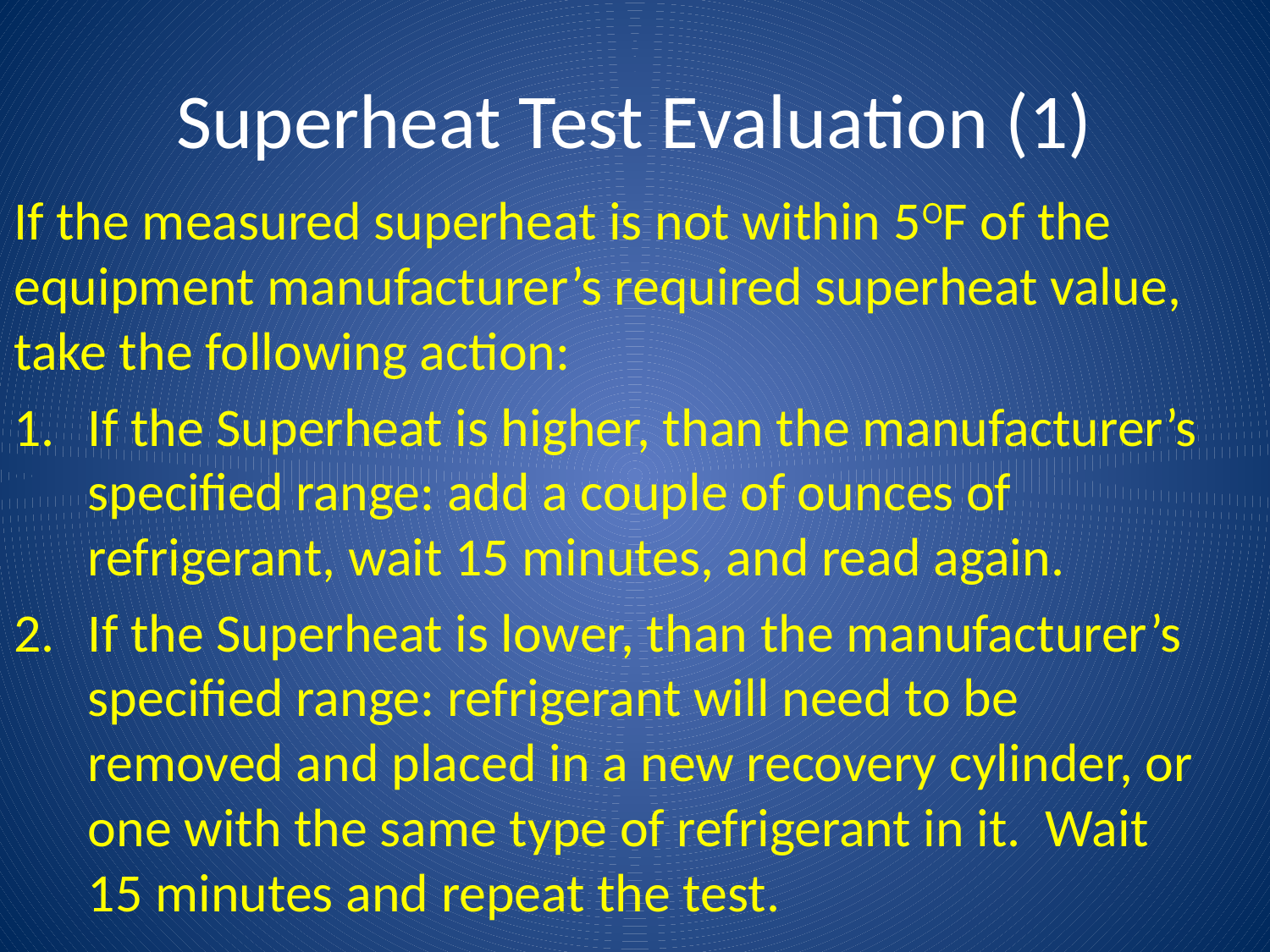

# Superheat Test Evaluation (1)
If the measured superheat is not within 5OF of the equipment manufacturer’s required superheat value, take the following action:
If the Superheat is higher, than the manufacturer’s specified range: add a couple of ounces of refrigerant, wait 15 minutes, and read again.
If the Superheat is lower, than the manufacturer’s specified range: refrigerant will need to be removed and placed in a new recovery cylinder, or one with the same type of refrigerant in it.  Wait 15 minutes and repeat the test.